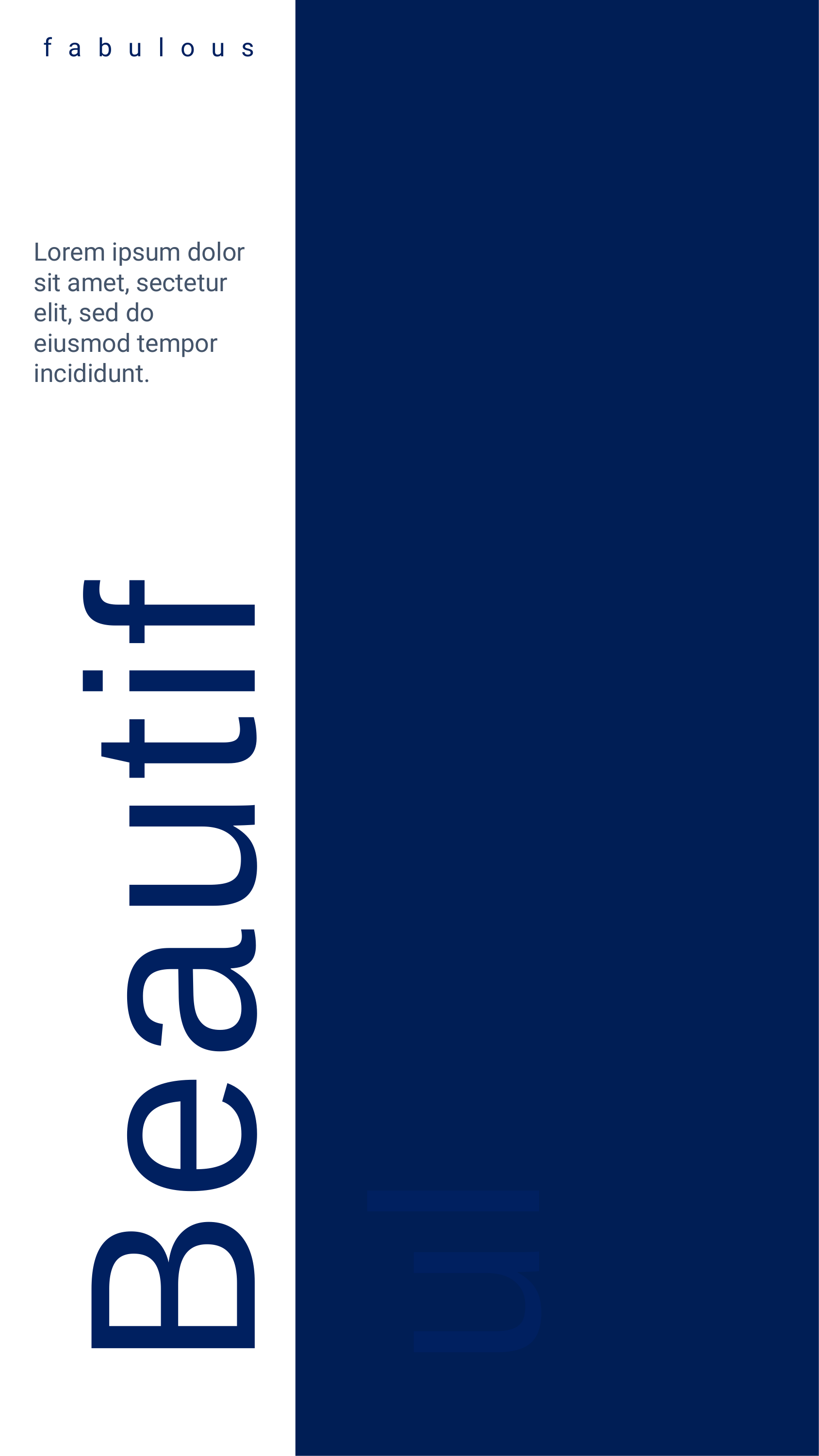

Lorem ipsum dolor sit amet, sectetur elit, sed do eiusmod tempor incididunt.

Beautiful
PRESENTATION TEMPLATE